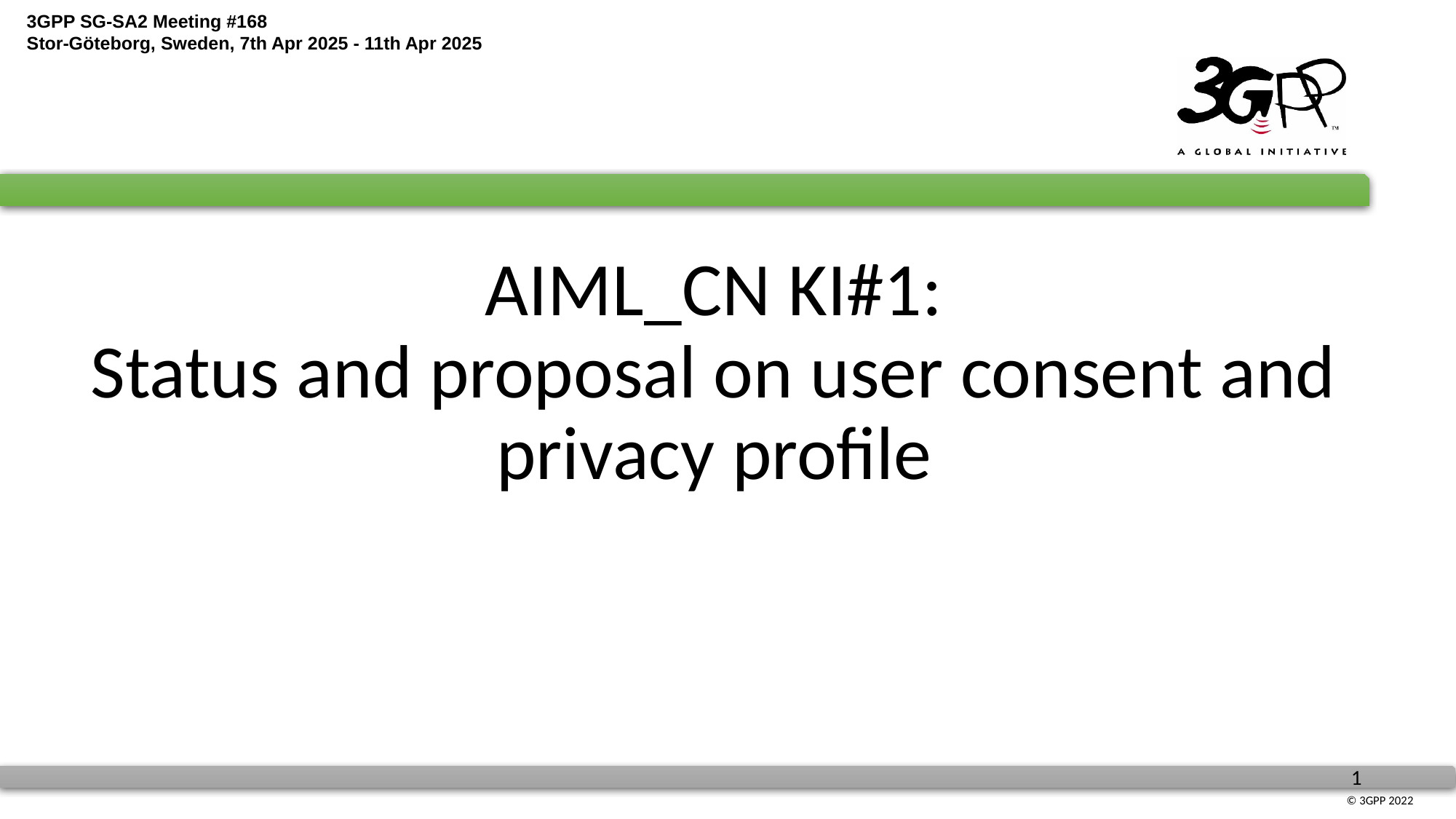

# AIML_CN KI#1: Status and proposal on user consent and privacy profile